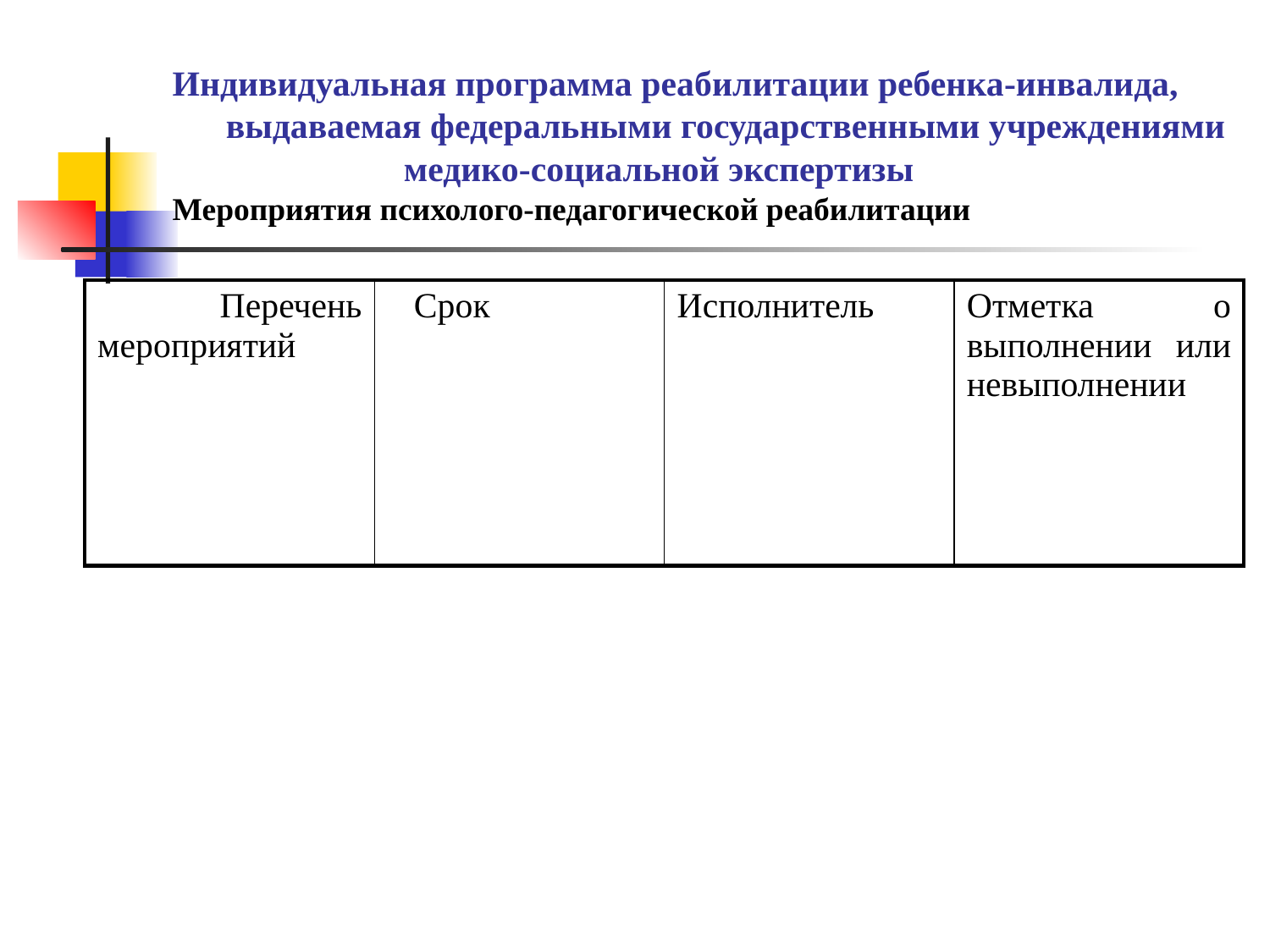

# Индивидуальная программа реабилитации ребенка-инвалида,            выдаваемая федеральными государственными учреждениями медико-социальной экспертизы Мероприятия психолого-педагогической реабилитации
| Перечень мероприятий | Срок | Исполнитель | Отметка о выполнении или невыполнении |
| --- | --- | --- | --- |